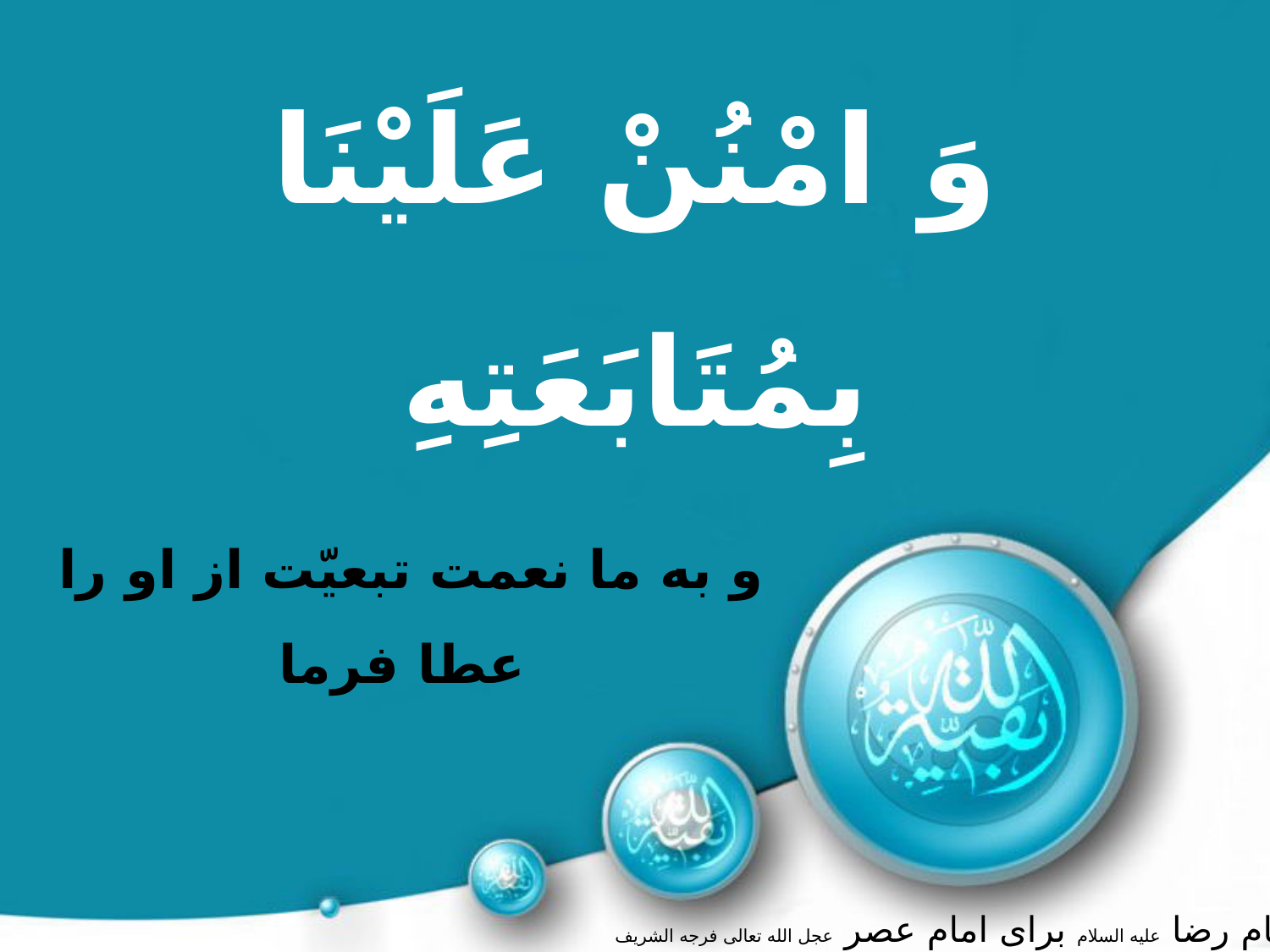

وَ امْنُنْ عَلَيْنَا بِمُتَابَعَتِهِ
و به ما نعمت تبعيّت از او را
عطا فرما